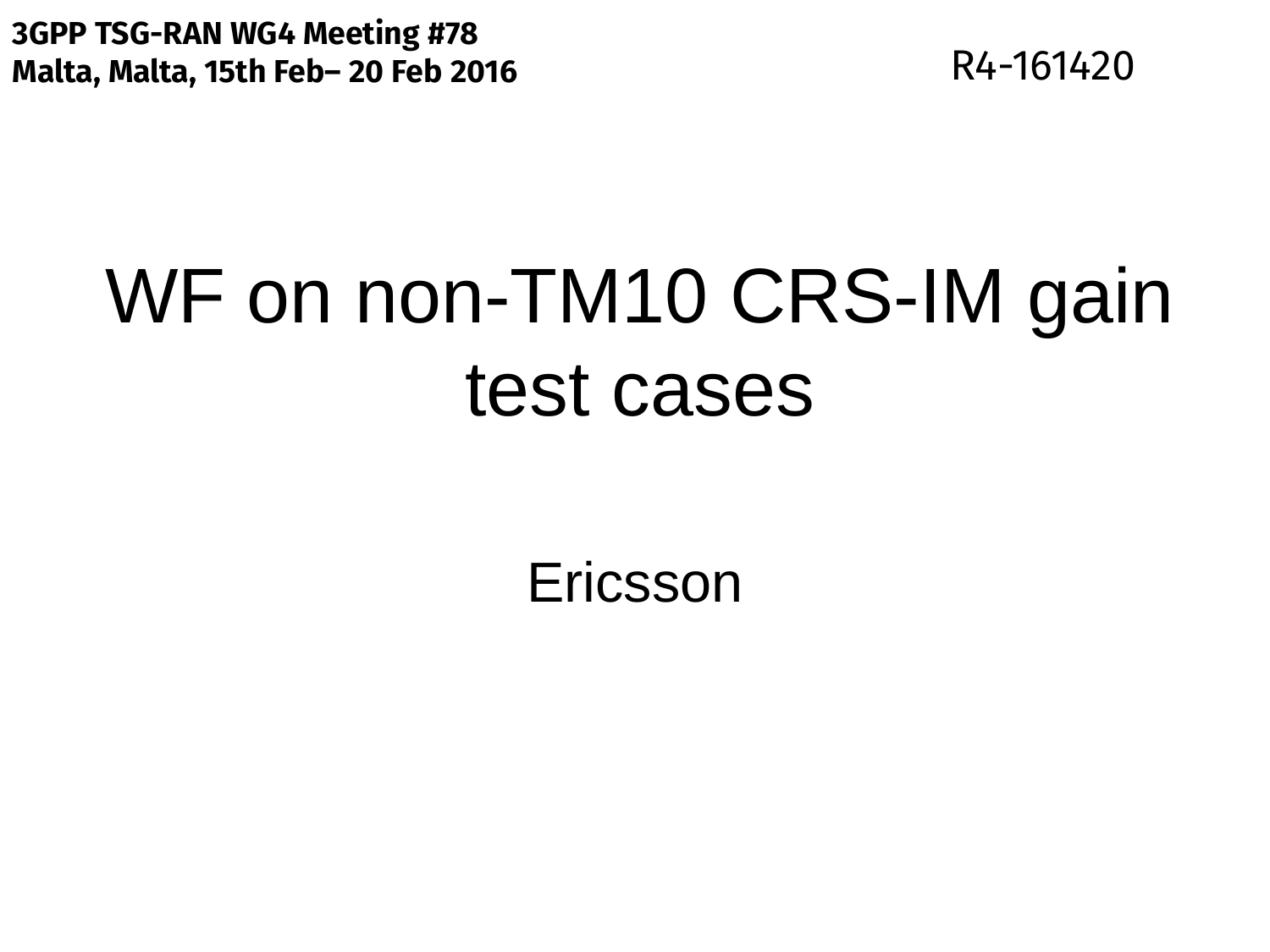

3GPP TSG-RAN WG4 Meeting #78
Malta, Malta, 15th Feb– 20 Feb 2016
R4-161420
# WF on non-TM10 CRS-IM gain test cases
Ericsson